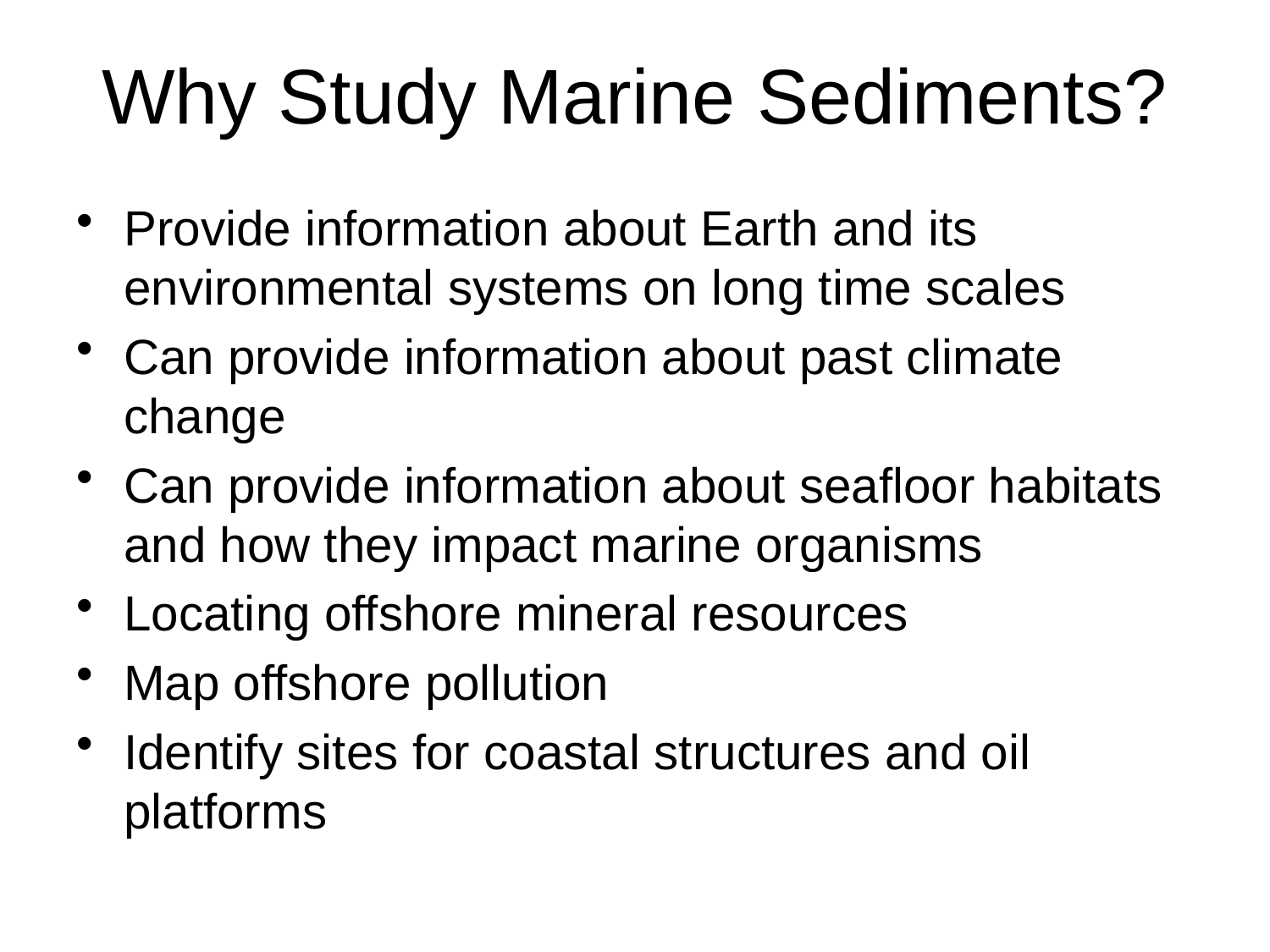

# Why Study Marine Sediments?
Provide information about Earth and its environmental systems on long time scales
Can provide information about past climate change
Can provide information about seafloor habitats and how they impact marine organisms
Locating offshore mineral resources
Map offshore pollution
Identify sites for coastal structures and oil platforms